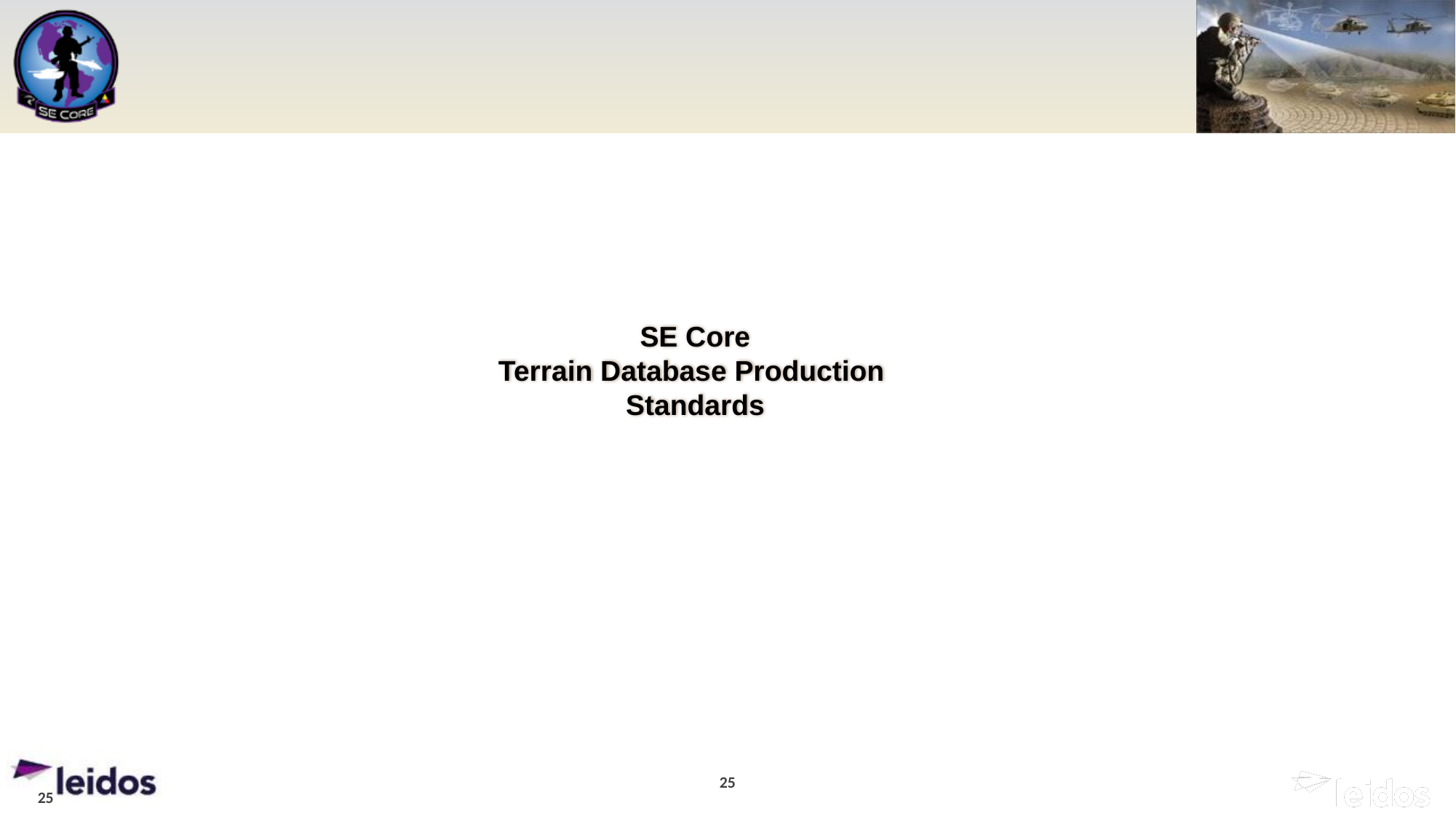

# SE Core Terrain Database Production Standards
25